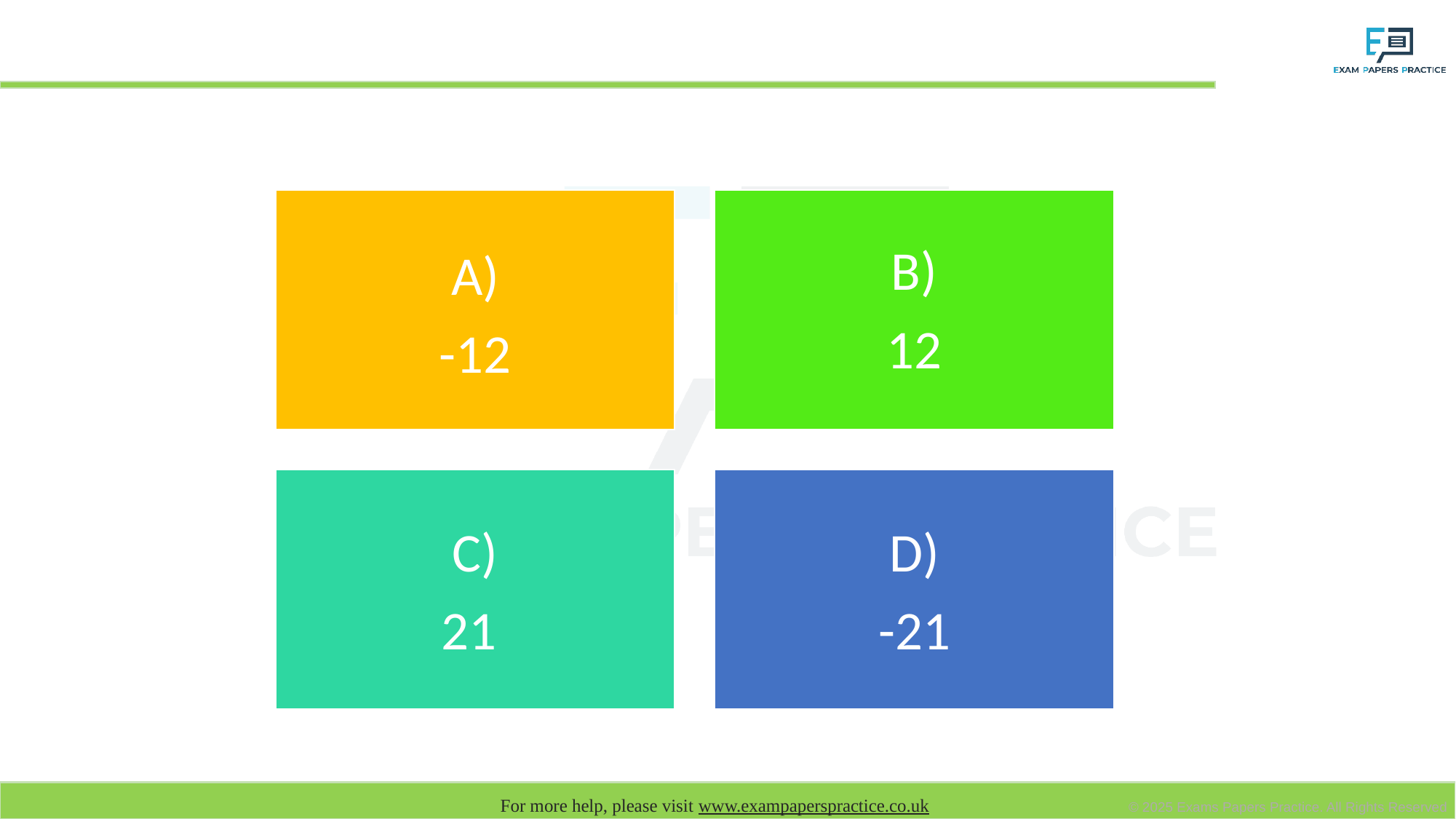

# Evaluate the following RPN expression: 2 9 3 - *

A)
-12

B)
12

C)
21

D)
-21